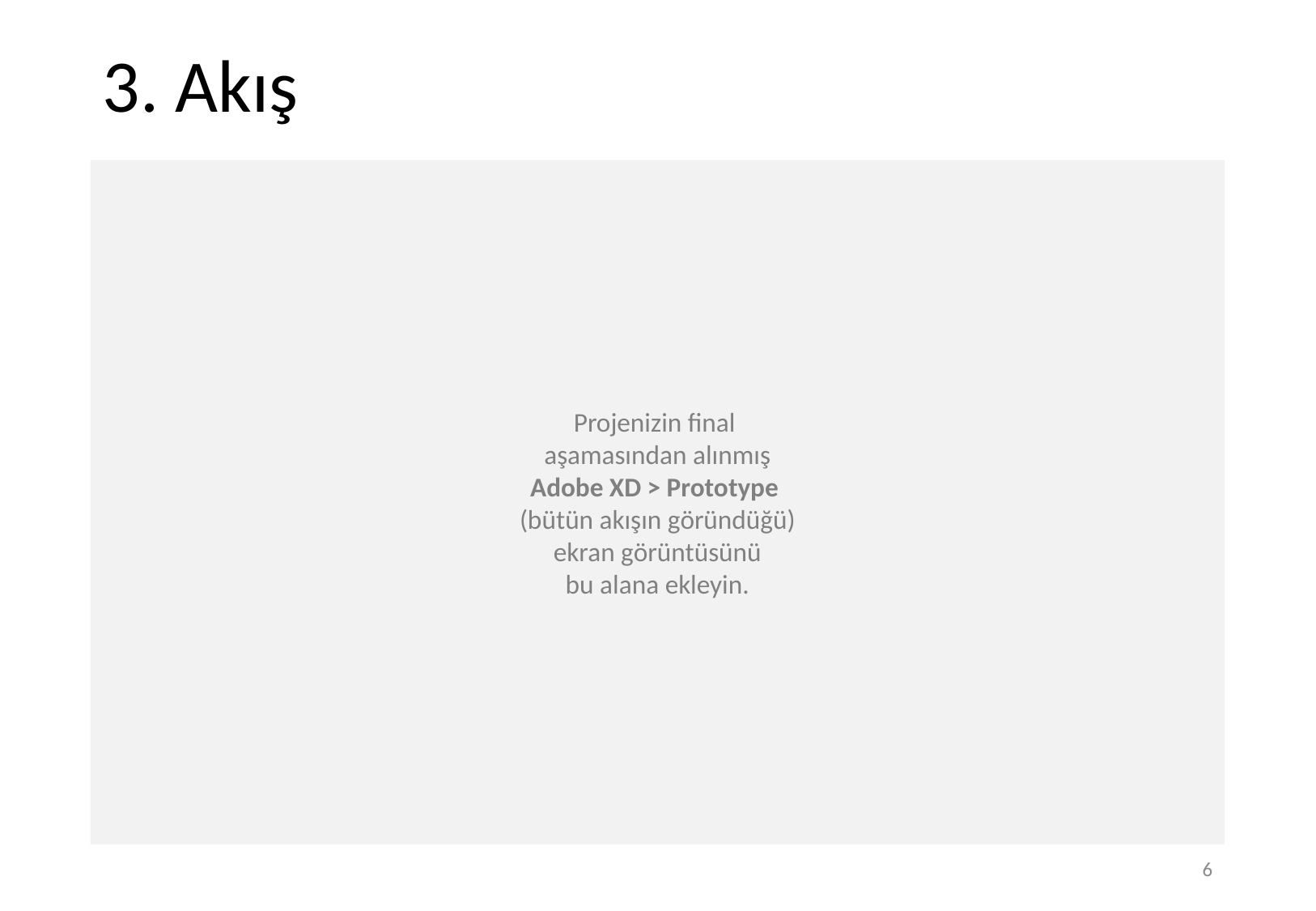

# 3. Akış
Projenizin final
aşamasından alınmış
Adobe XD > Prototype
(bütün akışın göründüğü)
ekran görüntüsünü
bu alana ekleyin.
6